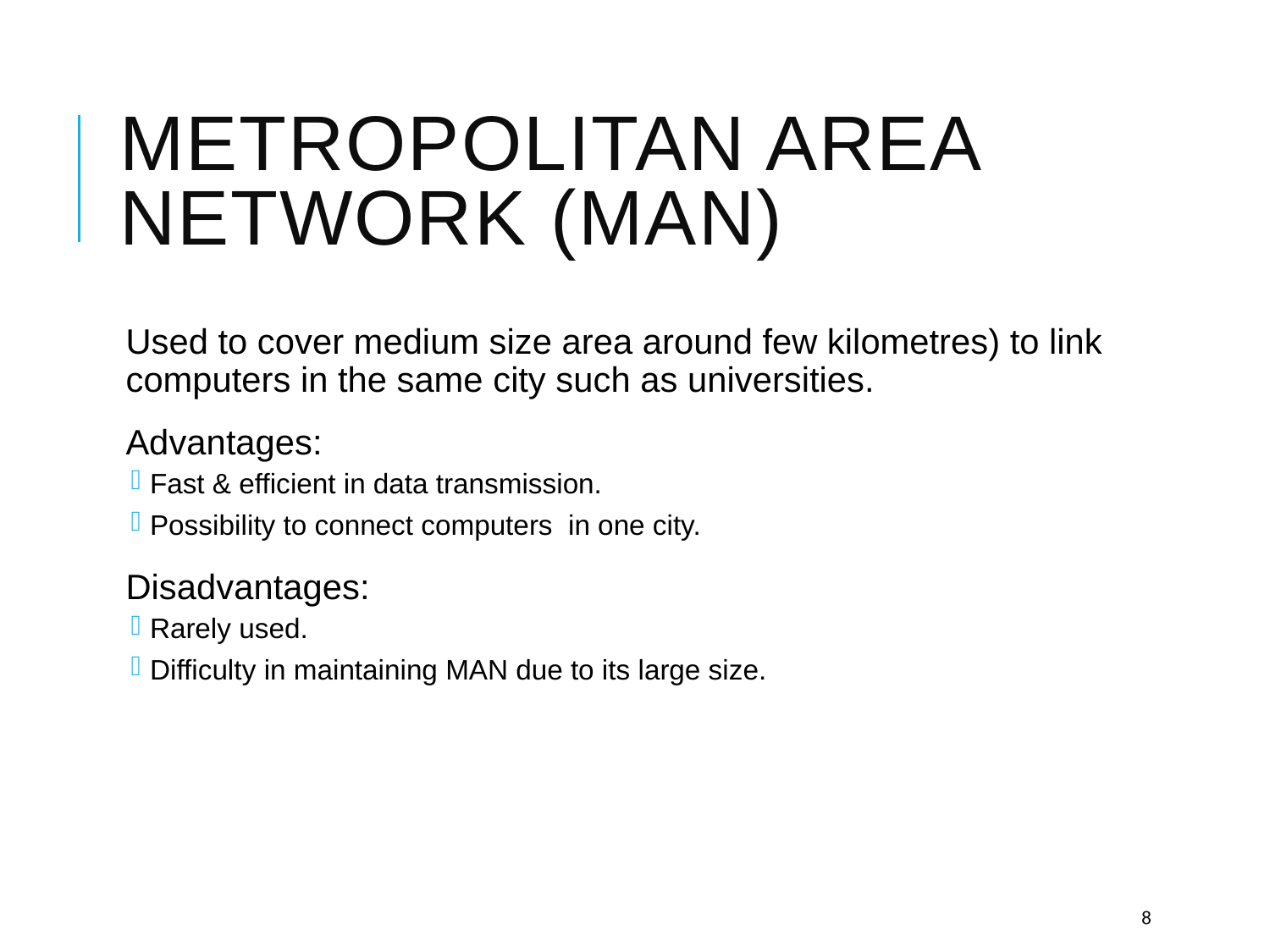

# Metropolitan Area Network (MAN)
Used to cover medium size area around few kilometres) to link computers in the same city such as universities.
Advantages:
Fast & efficient in data transmission.
Possibility to connect computers  in one city.
Disadvantages:
Rarely used.
Difficulty in maintaining MAN due to its large size.
8